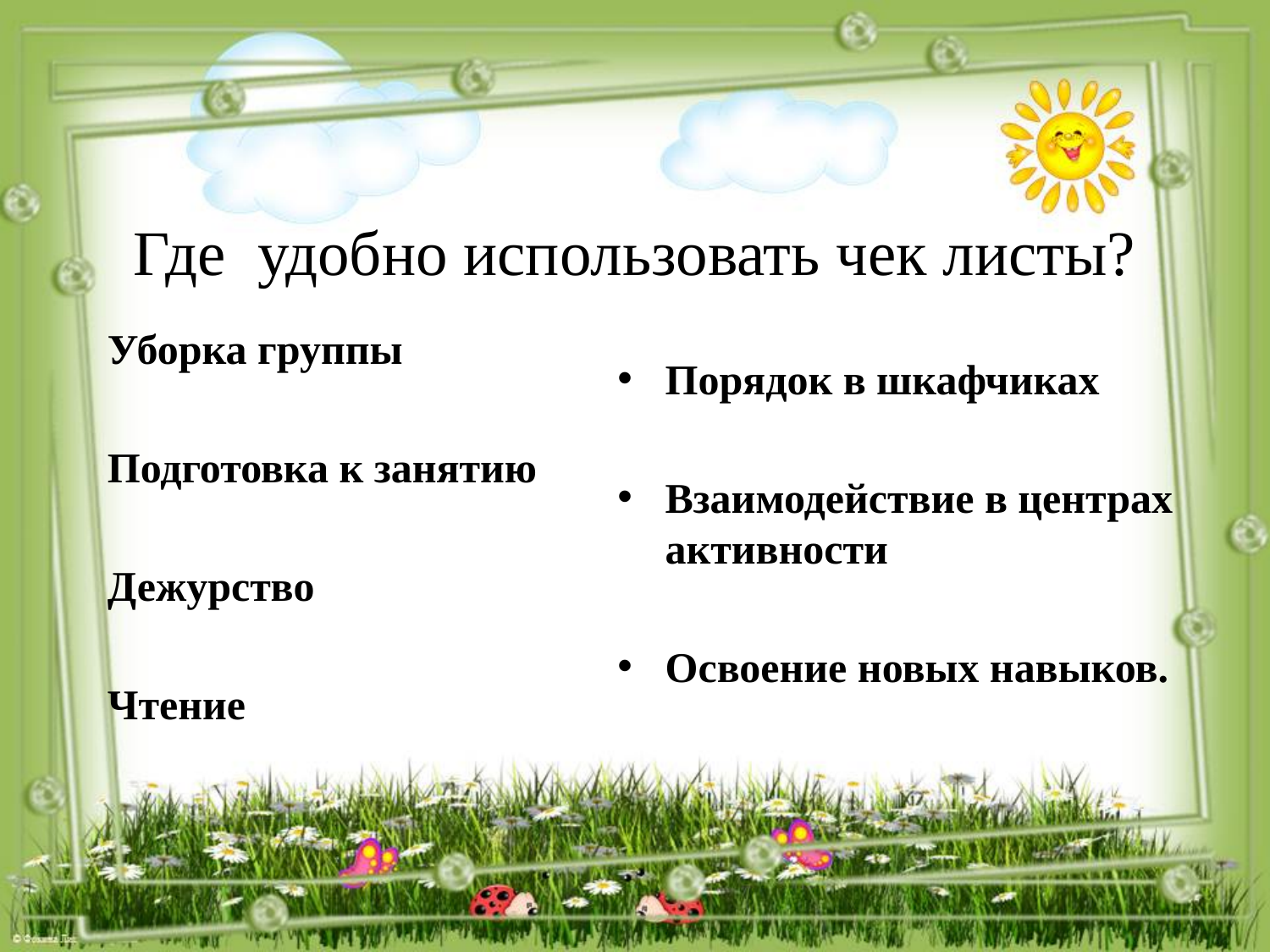

# Где  удобно использовать чек листы?
Уборка группы

Подготовка к занятию

Дежурство

Чтение
Порядок в шкафчиках

Взаимодействие в центрах активности

Освоение новых навыков.